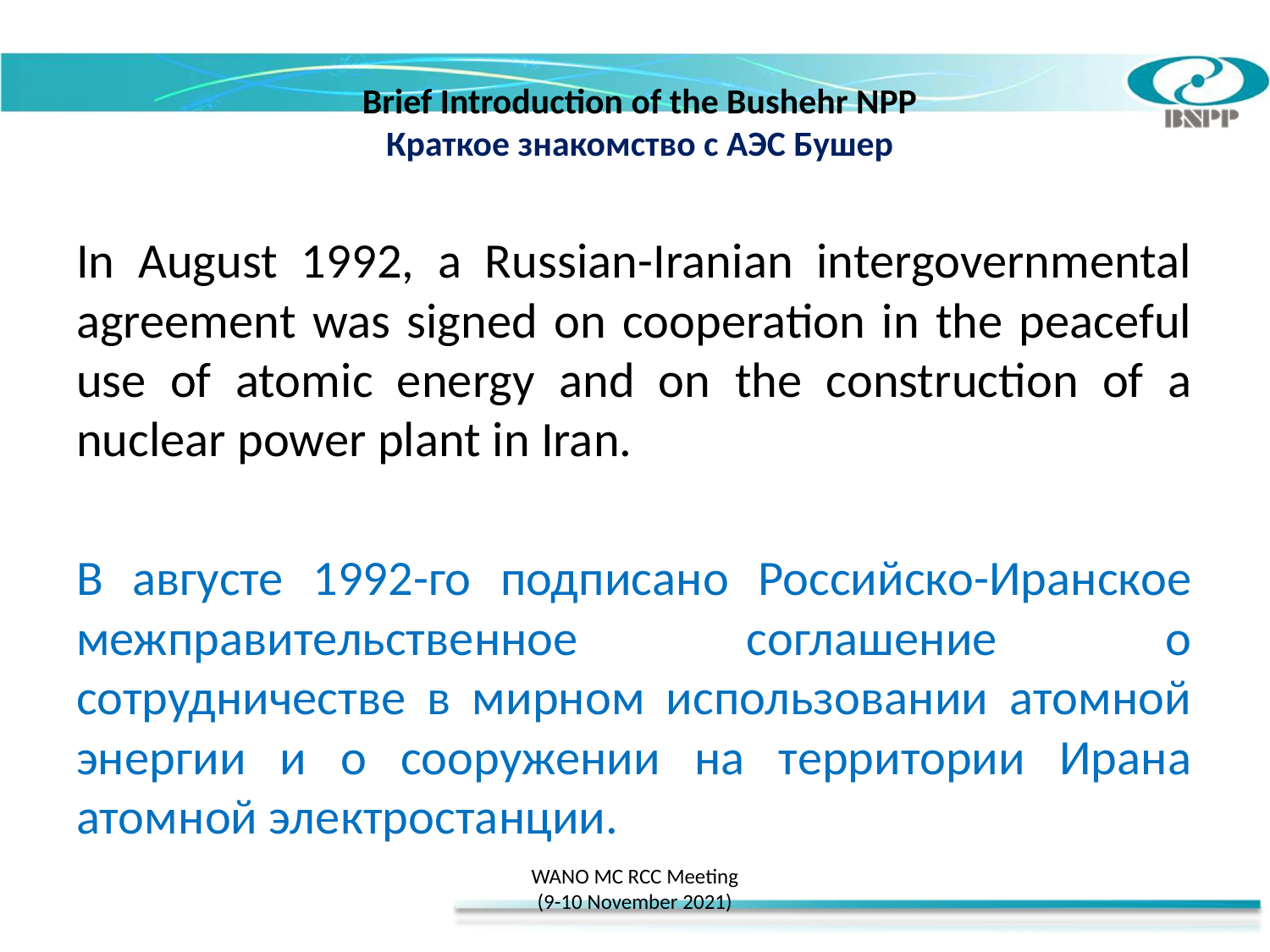

# Brief Introduction of the Bushehr NPP Краткое знакомство с АЭС Бушер
In August 1992, a Russian-Iranian intergovernmental agreement was signed on cooperation in the peaceful use of atomic energy and on the construction of a nuclear power plant in Iran.

В августе 1992-го подписано Российско-Иранское межправительственное соглашение о сотрудничестве в мирном использовании атомной энергии и о сооружении на территории Ирана атомной электростанции.

WANO MC RCC Meeting
(9-10 November 2021)